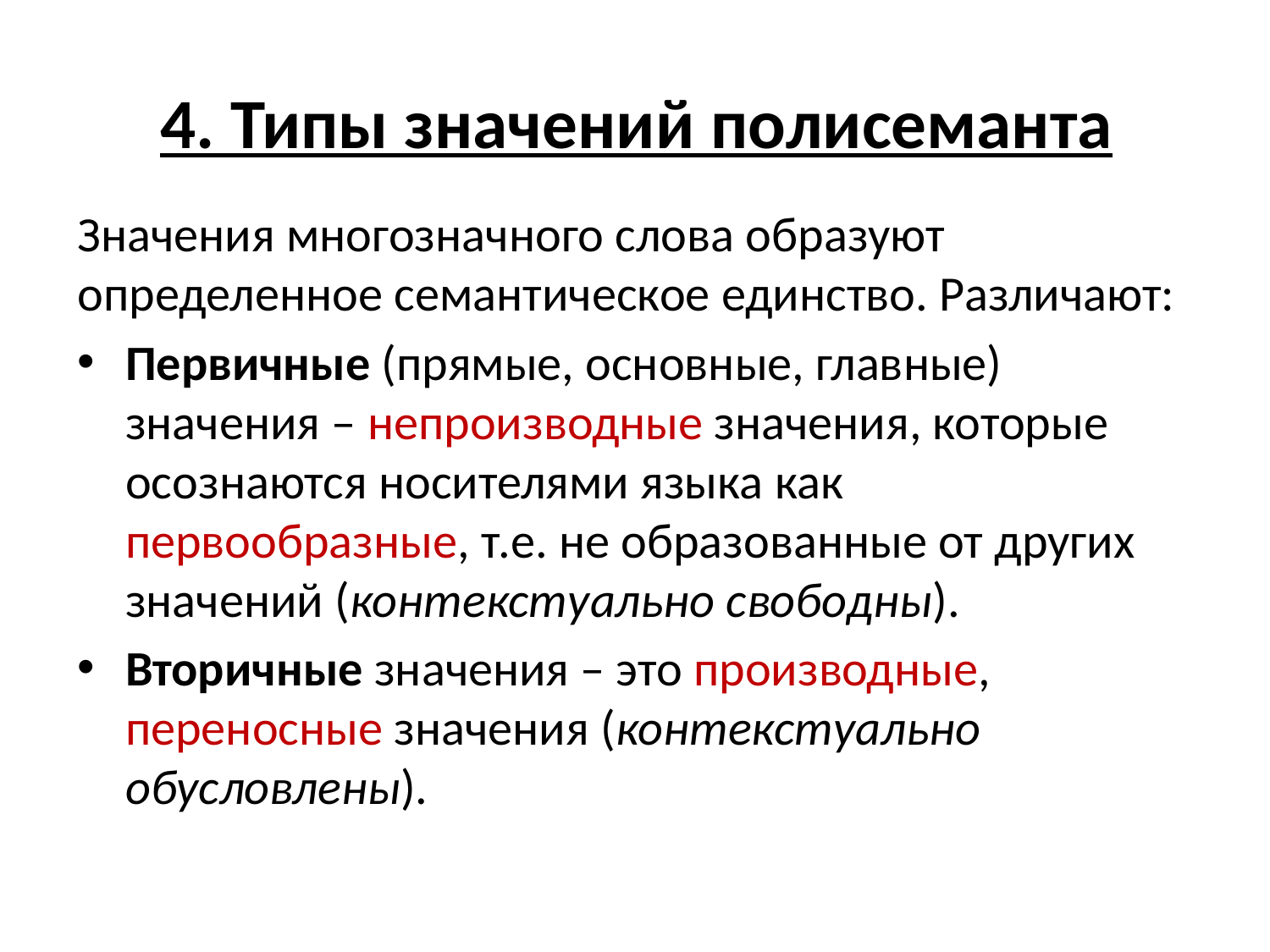

# 4. Типы значений полисеманта
Значения многозначного слова образуют определенное семантическое единство. Различают:
Первичные (прямые, основные, главные) значения – непроизводные значения, которые осознаются носителями языка как первообразные, т.е. не образованные от других значений (контекстуально свободны).
Вторичные значения – это производные, переносные значения (контекстуально обусловлены).